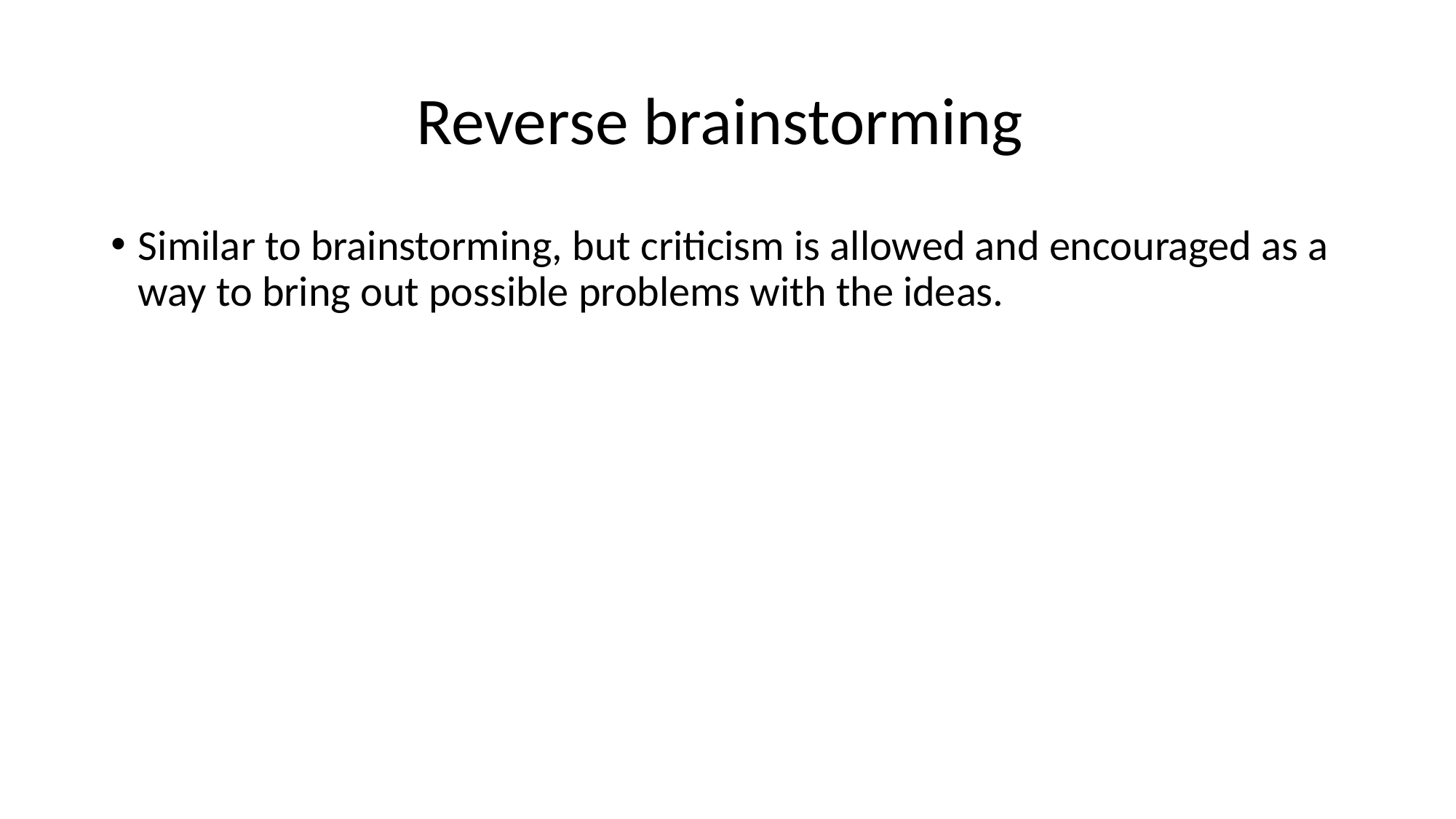

# Reverse brainstorming
Similar to brainstorming, but criticism is allowed and encouraged as a way to bring out possible problems with the ideas.